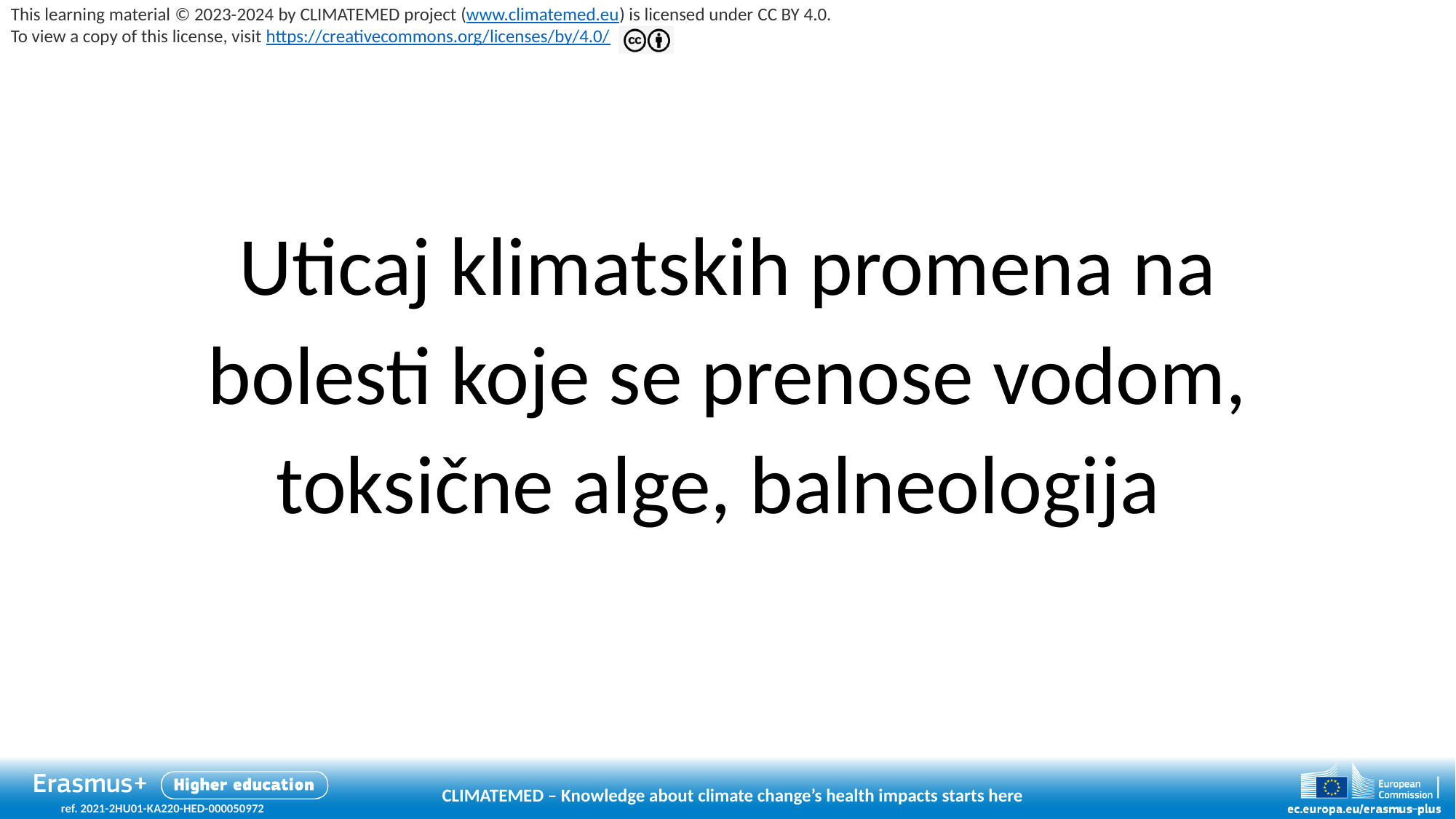

# Uticaj klimatskih promena na bolesti koje se prenose vodom, toksične alge, balneologija